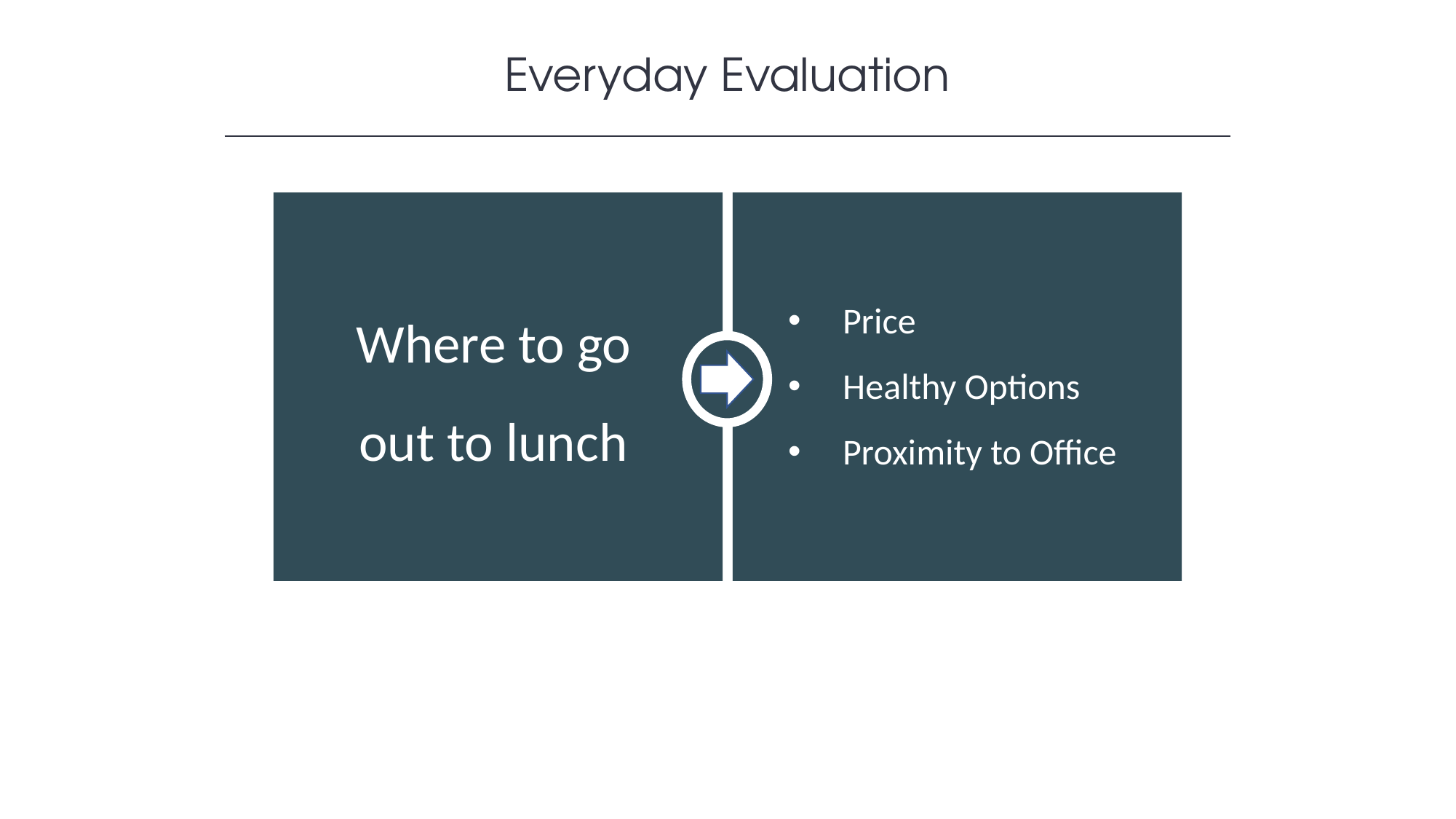

Everyday Evaluation
HAWKES LEARNING

Price
Healthy Options
Proximity to Office
Where to go out to lunch